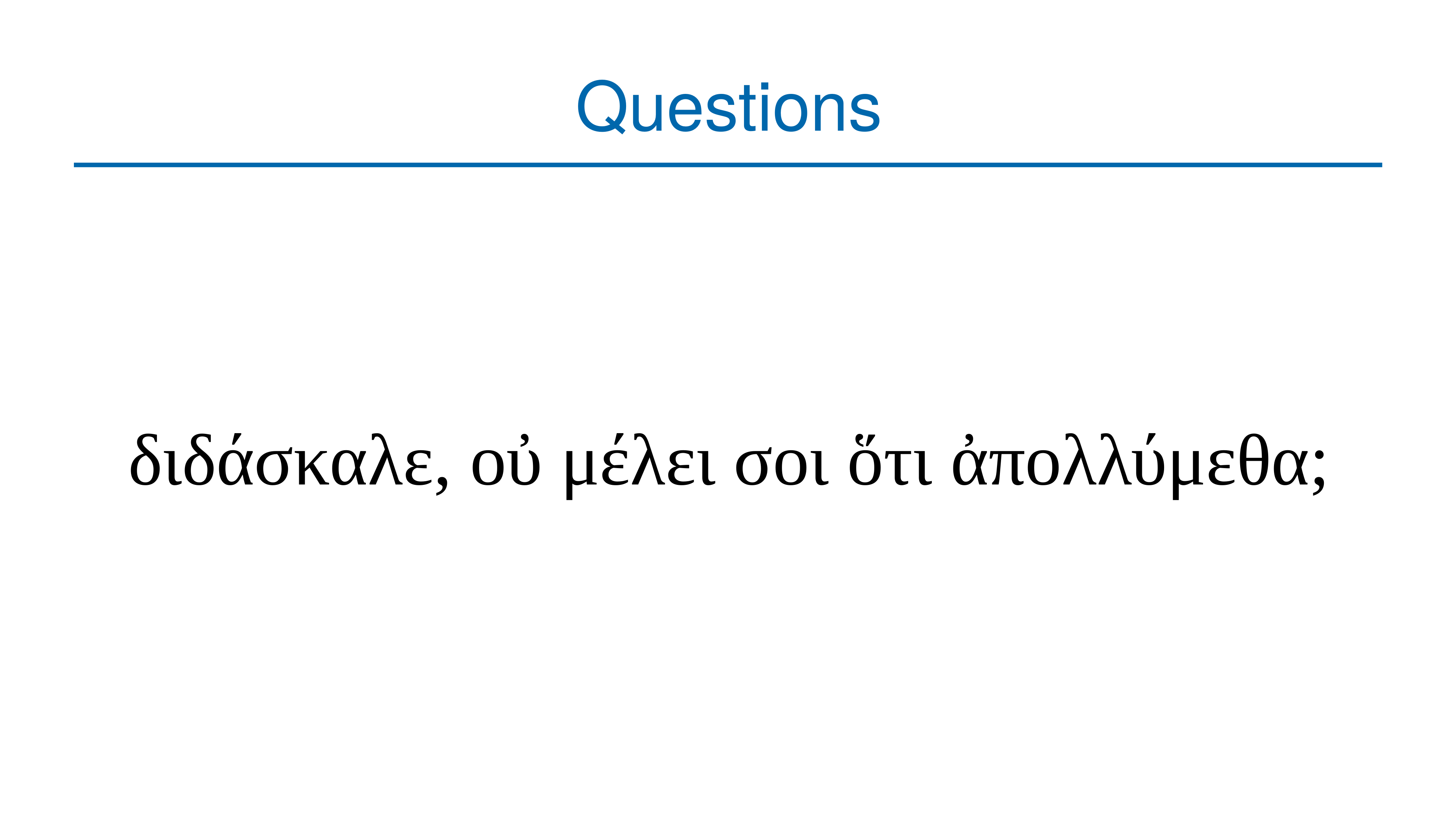

# Questions
διδάσκαλε, οὐ μέλει σοι ὅτι ἀπολλύμεθα;